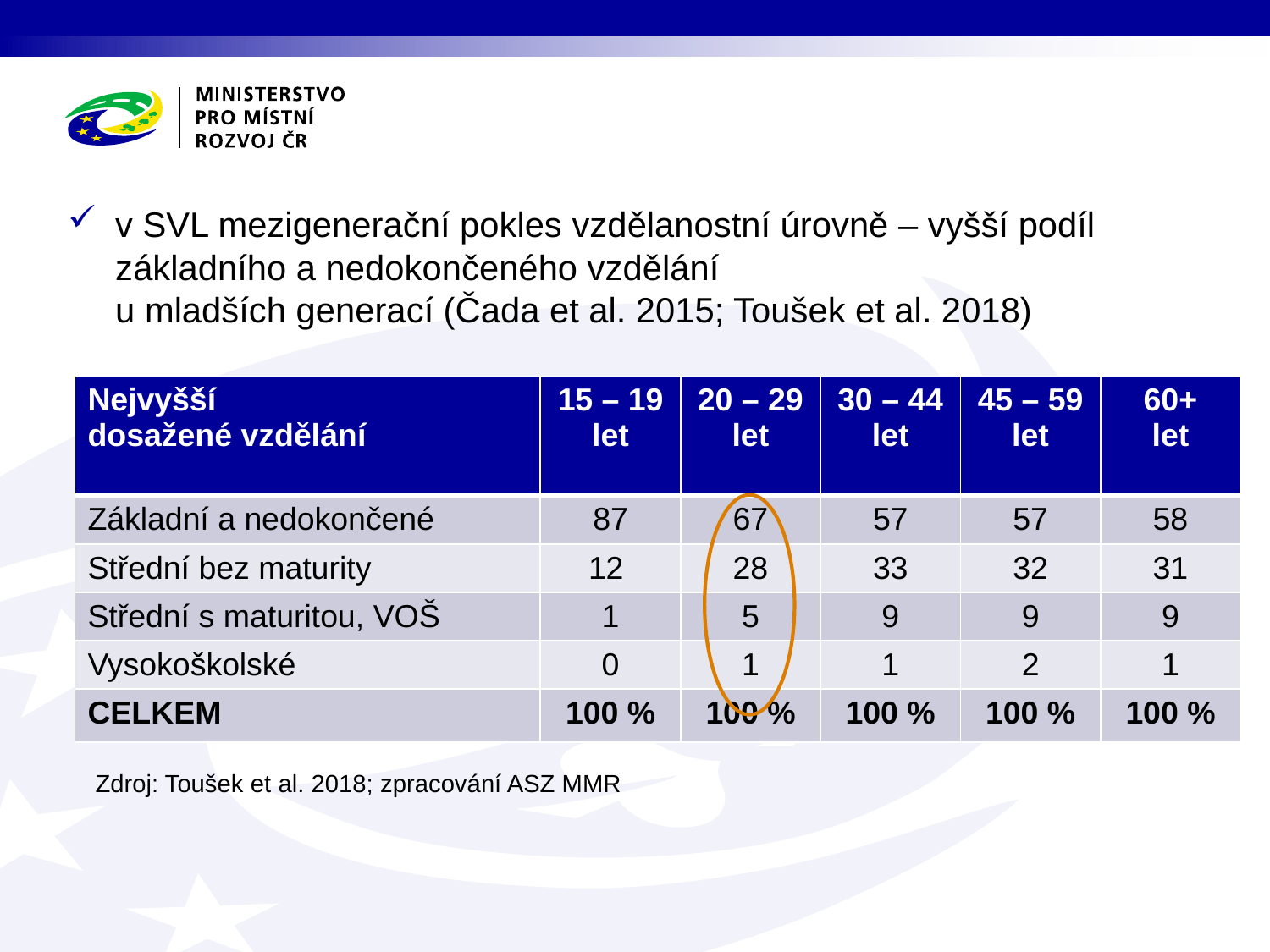

v SVL mezigenerační pokles vzdělanostní úrovně – vyšší podíl základního a nedokončeného vzdělání
u mladších generací (Čada et al. 2015; Toušek et al. 2018)

| Nejvyšší dosažené vzdělání | 15 – 19 let | 20 – 29 let | 30 – 44 let | 45 – 59 let | 60+ let |
| --- | --- | --- | --- | --- | --- |
| Základní a nedokončené | 87 | 67 | 57 | 57 | 58 |
| Střední bez maturity | 12 | 28 | 33 | 32 | 31 |
| Střední s maturitou, VOŠ | 1 | 5 | 9 | 9 | 9 |
| Vysokoškolské | 0 | 1 | 1 | 2 | 1 |
| CELKEM | 100 % | 100 % | 100 % | 100 % | 100 % |

Zdroj: Toušek et al. 2018; zpracování ASZ MMR